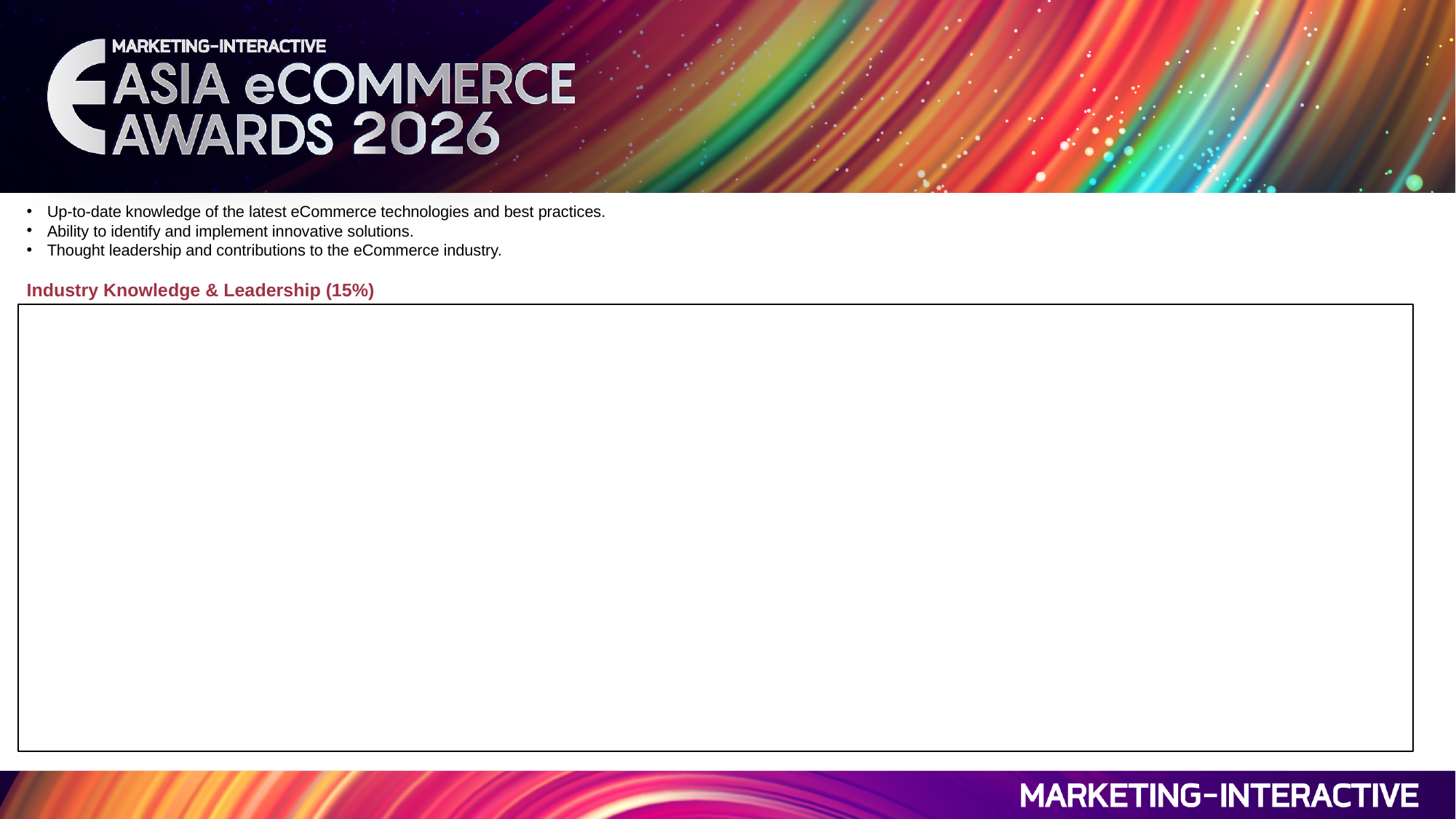

Up-to-date knowledge of the latest eCommerce technologies and best practices.
Ability to identify and implement innovative solutions.
Thought leadership and contributions to the eCommerce industry.
Industry Knowledge & Leadership (15%)